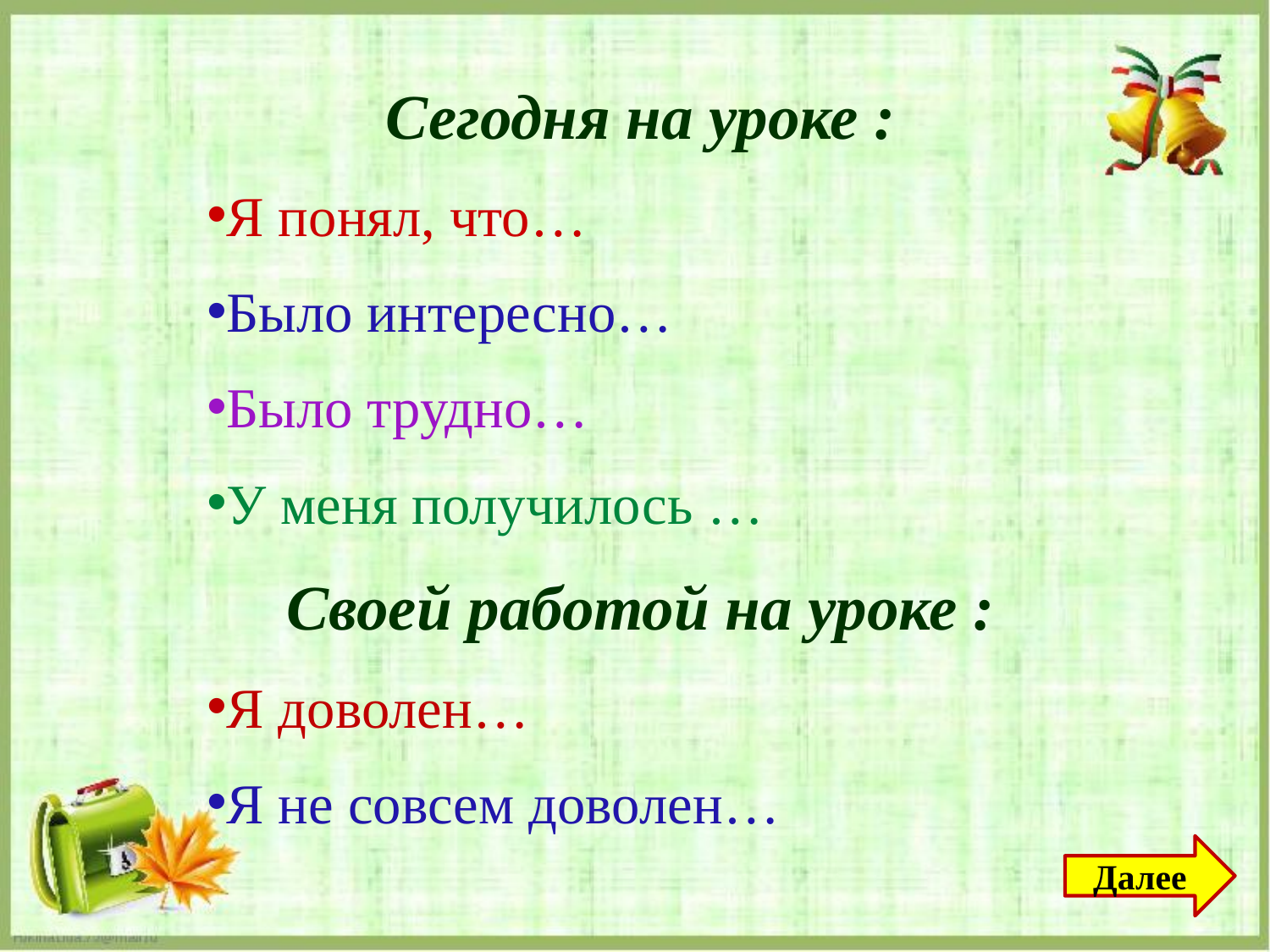

Сегодня на уроке :
Я понял, что…
Было интересно…
Было трудно…
У меня получилось …
Своей работой на уроке :
Я доволен…
Я не совсем доволен…
Далее